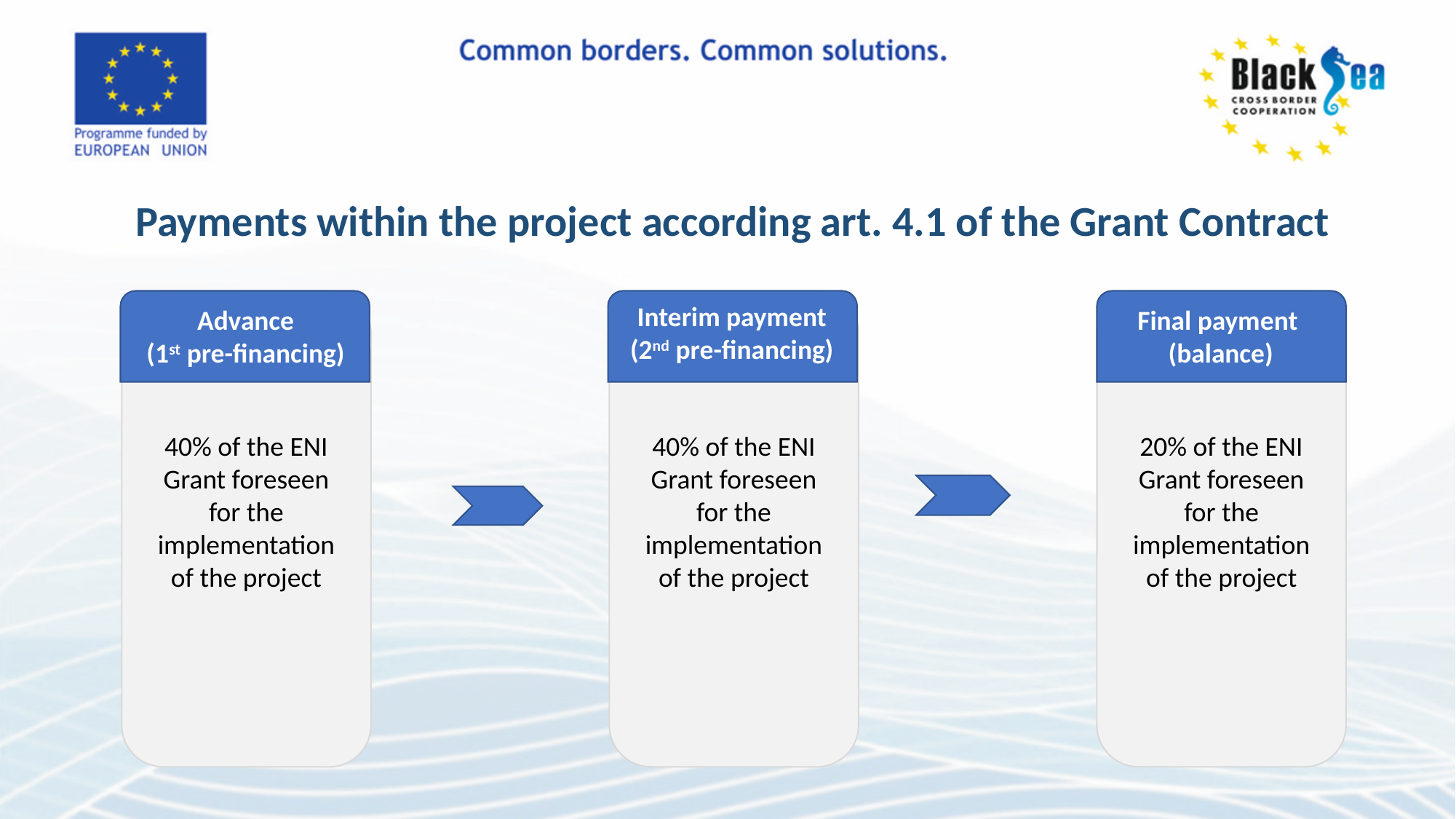

Payments within the project according art. 4.1 of the Grant Contract

Interim payment
(2nd pre-financing)
40% of the ENI Grant foreseen for the implementation of the project

Final payment
(balance)
20% of the ENI Grant foreseen for the implementation of the project

Advance
(1st pre-financing)
40% of the ENI Grant foreseen for the implementation of the project